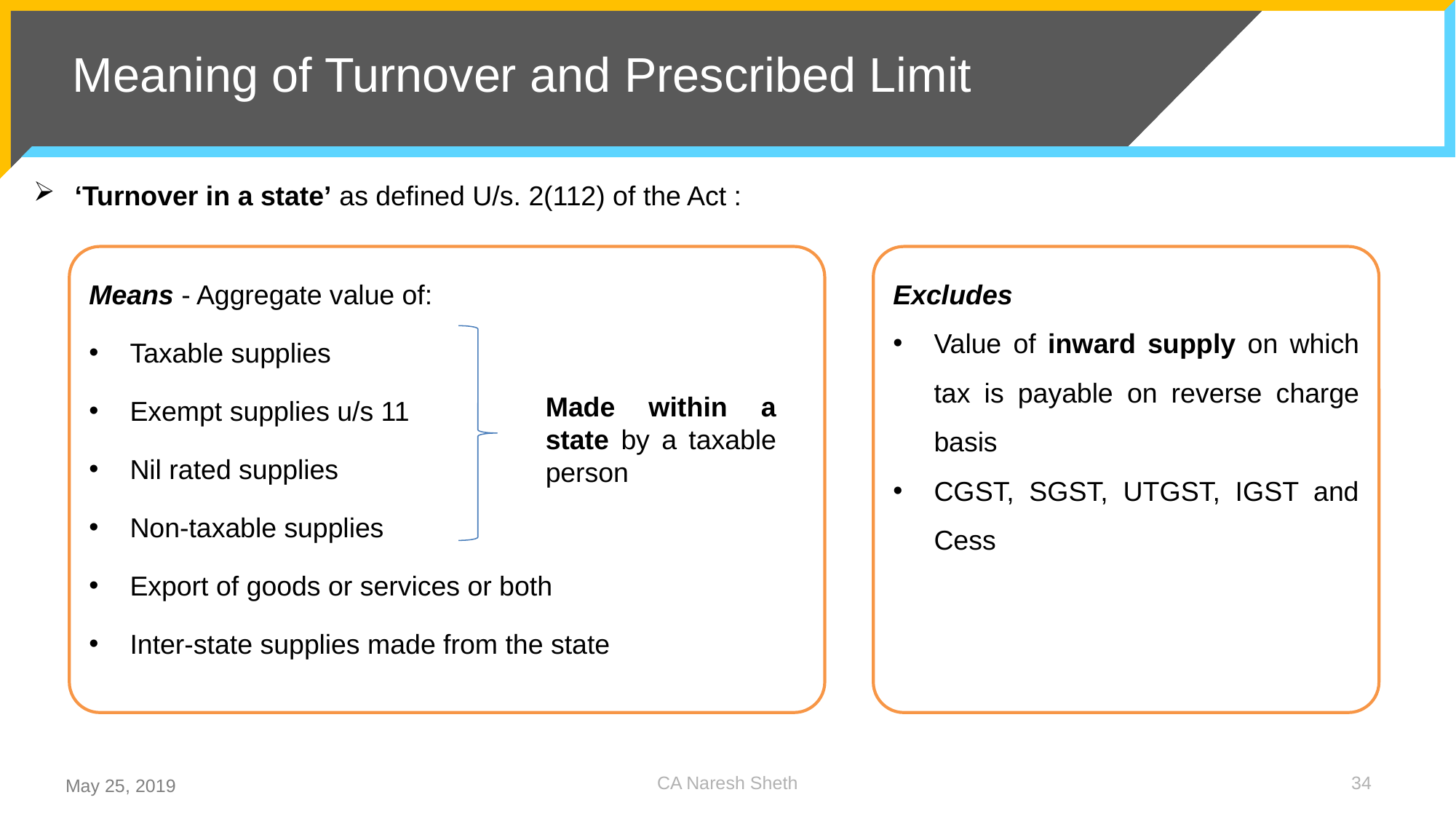

# Meaning of Turnover and Prescribed Limit
‘Turnover in a state’ as defined U/s. 2(112) of the Act :
Means - Aggregate value of:
Taxable supplies
Exempt supplies u/s 11
Nil rated supplies
Non-taxable supplies
Export of goods or services or both
Inter-state supplies made from the state
Excludes
Value of inward supply on which tax is payable on reverse charge basis
CGST, SGST, UTGST, IGST and Cess

Made within a state by a taxable person
CA Naresh Sheth
34
May 25, 2019